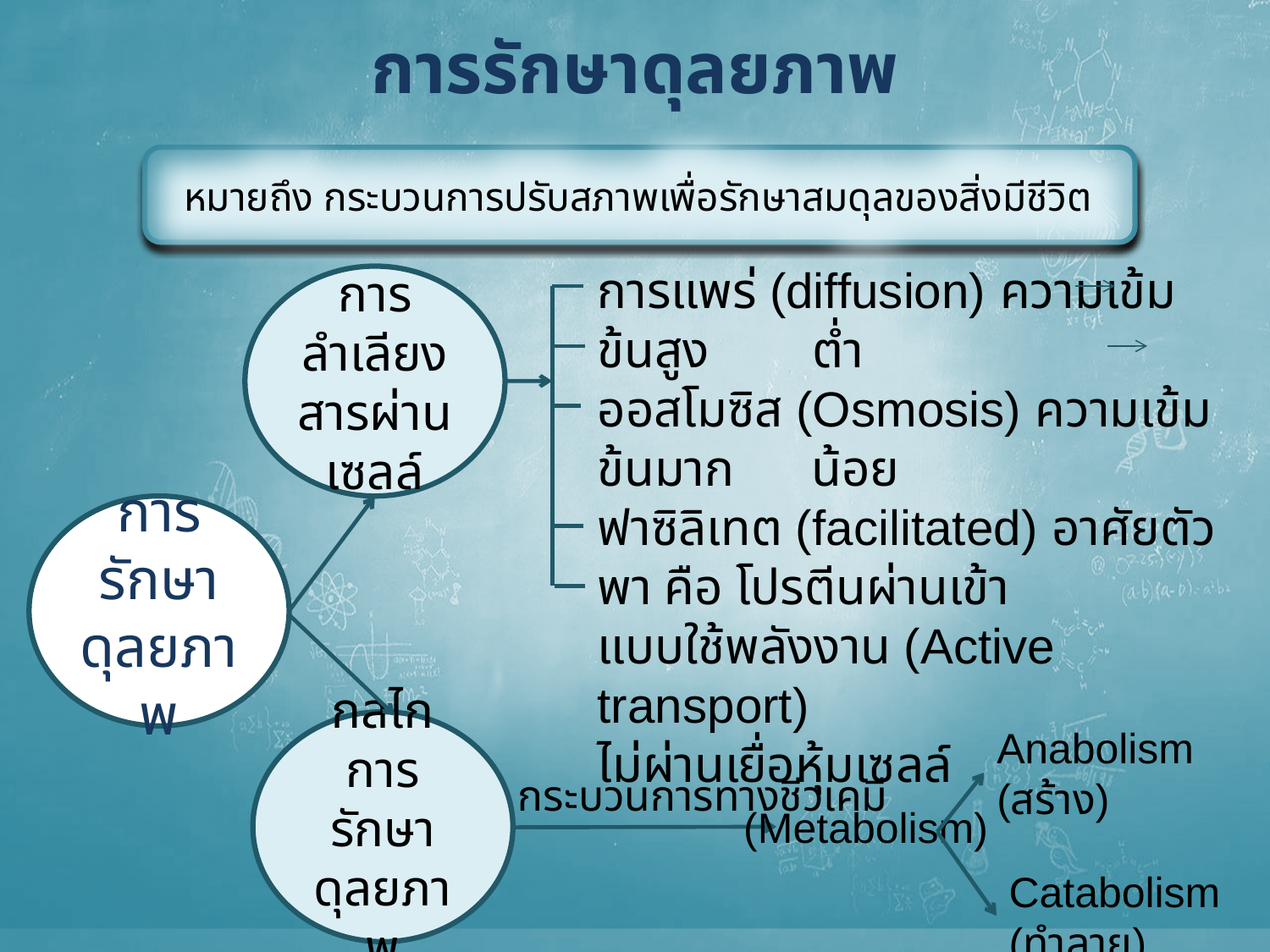

# การรักษาดุลยภาพ

หมายถึง กระบวนการปรับสภาพเพื่อรักษาสมดุลของสิ่งมีชีวิต
การแพร่ (diffusion) ความเข้มข้นสูง        ต่ำ
ออสโมซิส (Osmosis) ความเข้มข้นมาก      น้อย
ฟาซิลิเทต (facilitated) อาศัยตัวพา คือ โปรตีนผ่านเข้า
แบบใช้พลังงาน (Active transport)
ไม่ผ่านเยื่อหุ้มเซลล์
การลำเลียงสารผ่านเซลล์
การรักษาดุลยภาพ
กลไก
การรักษาดุลยภาพ
Anabolism (สร้าง)
กระบวนการทางชีวเคมี
(Metabolism)
Catabolism (ทำลาย)